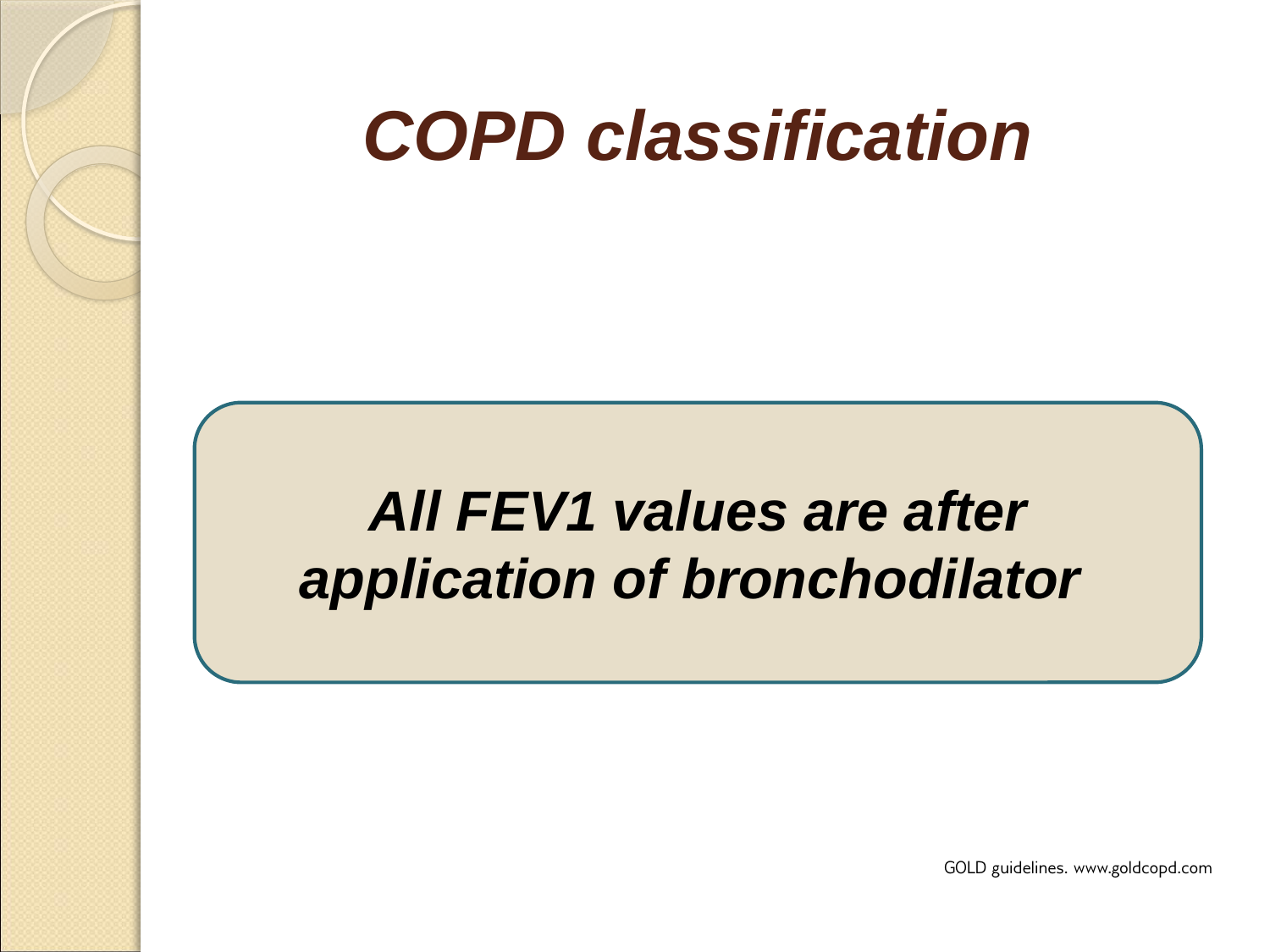

# COPD classification
All FEV1 values are after application of bronchodilator
GOLD guidelines. www.goldcopd.com